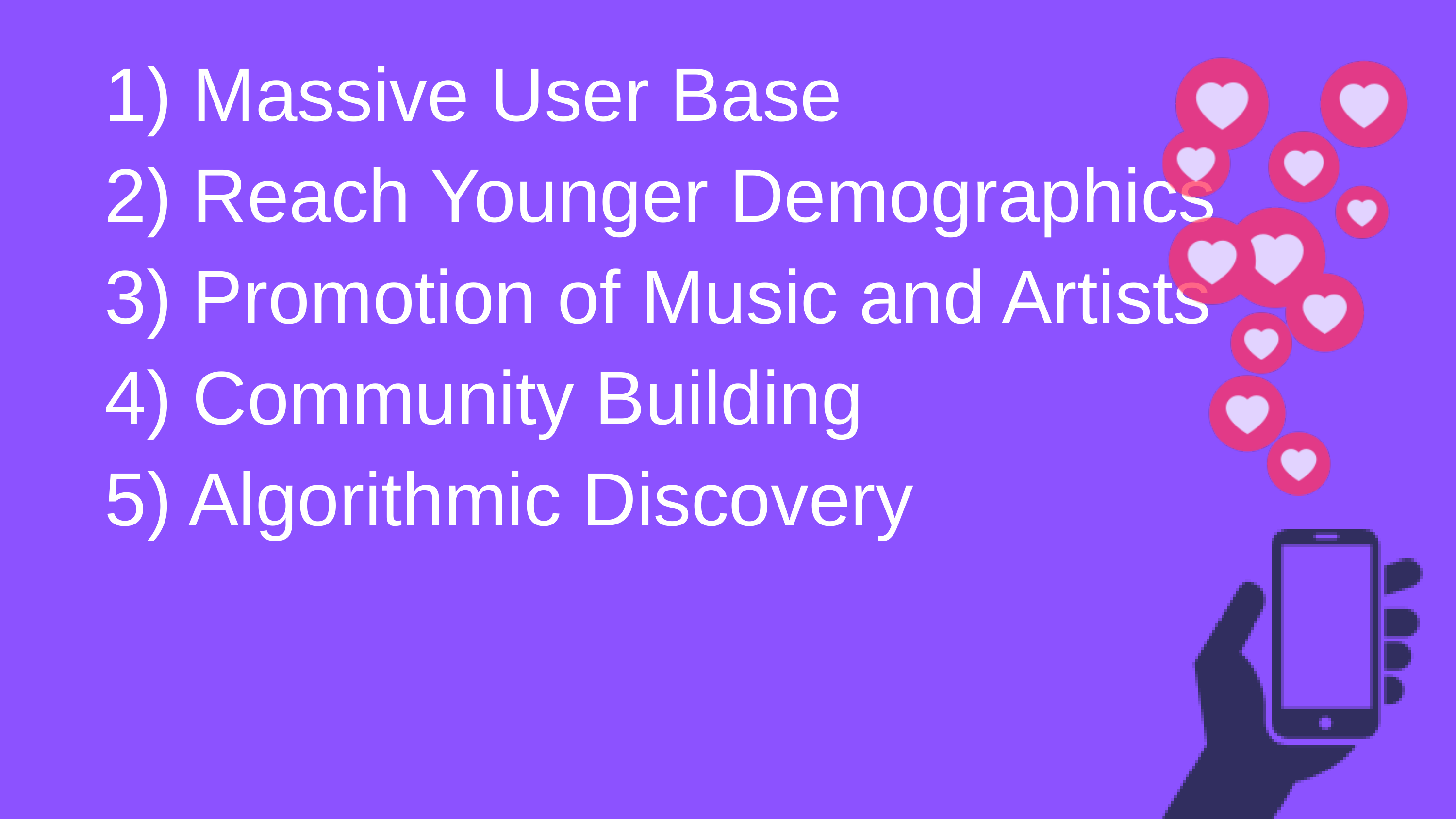

1) Massive User Base
2) Reach Younger Demographics
3) Promotion of Music and Artists
4) Community Building
5) Algorithmic Discovery